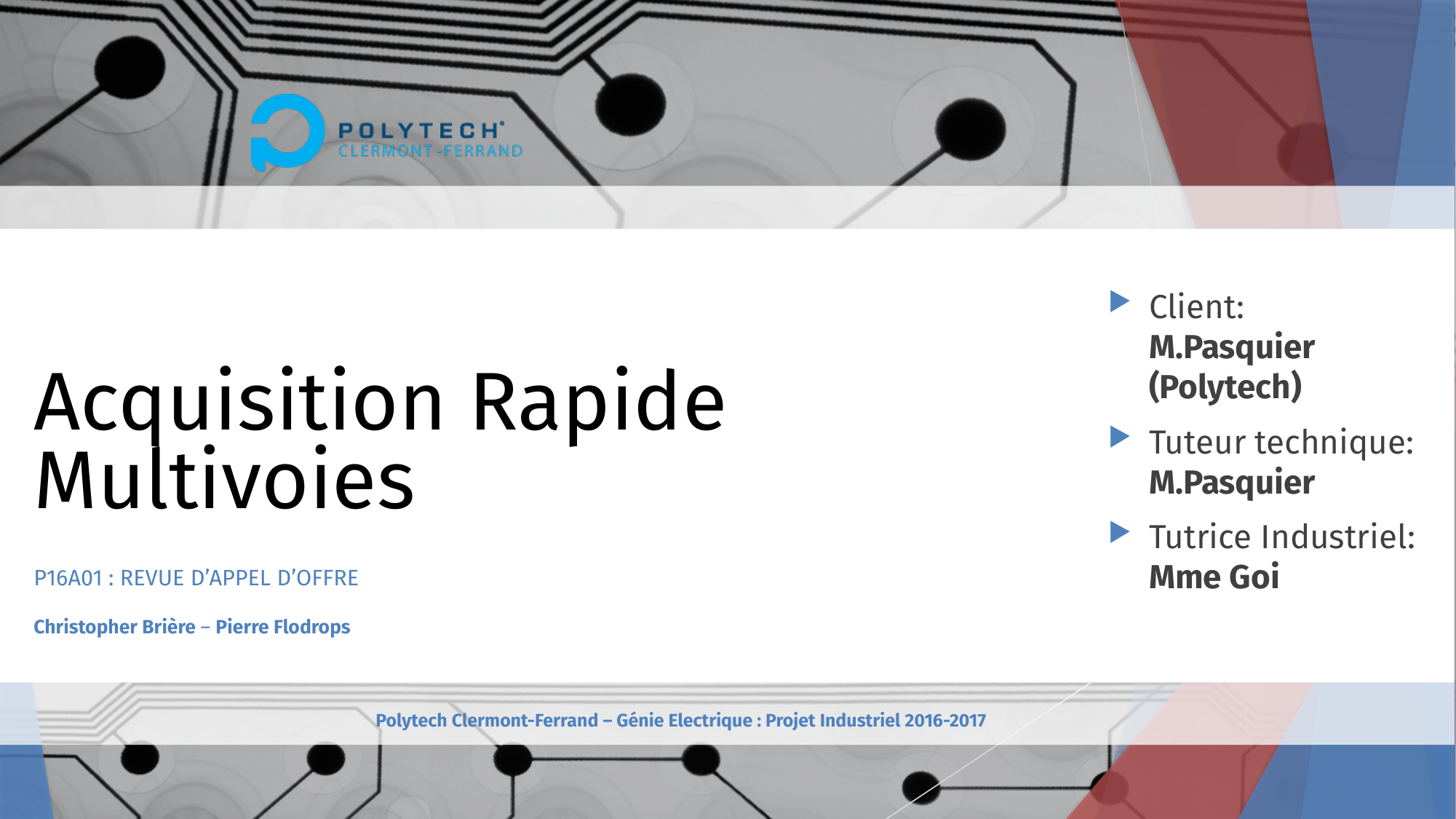

# Acquisition Rapide Multivoies
Client:
M.Pasquier (Polytech)
Tuteur technique:
M.Pasquier
Tutrice Industriel:
Mme Goi
P16A01 : Revue d’appel d’offre
Christopher Brière – Pierre Flodrops
Polytech Clermont-Ferrand – Génie Electrique : Projet Industriel 2016-2017